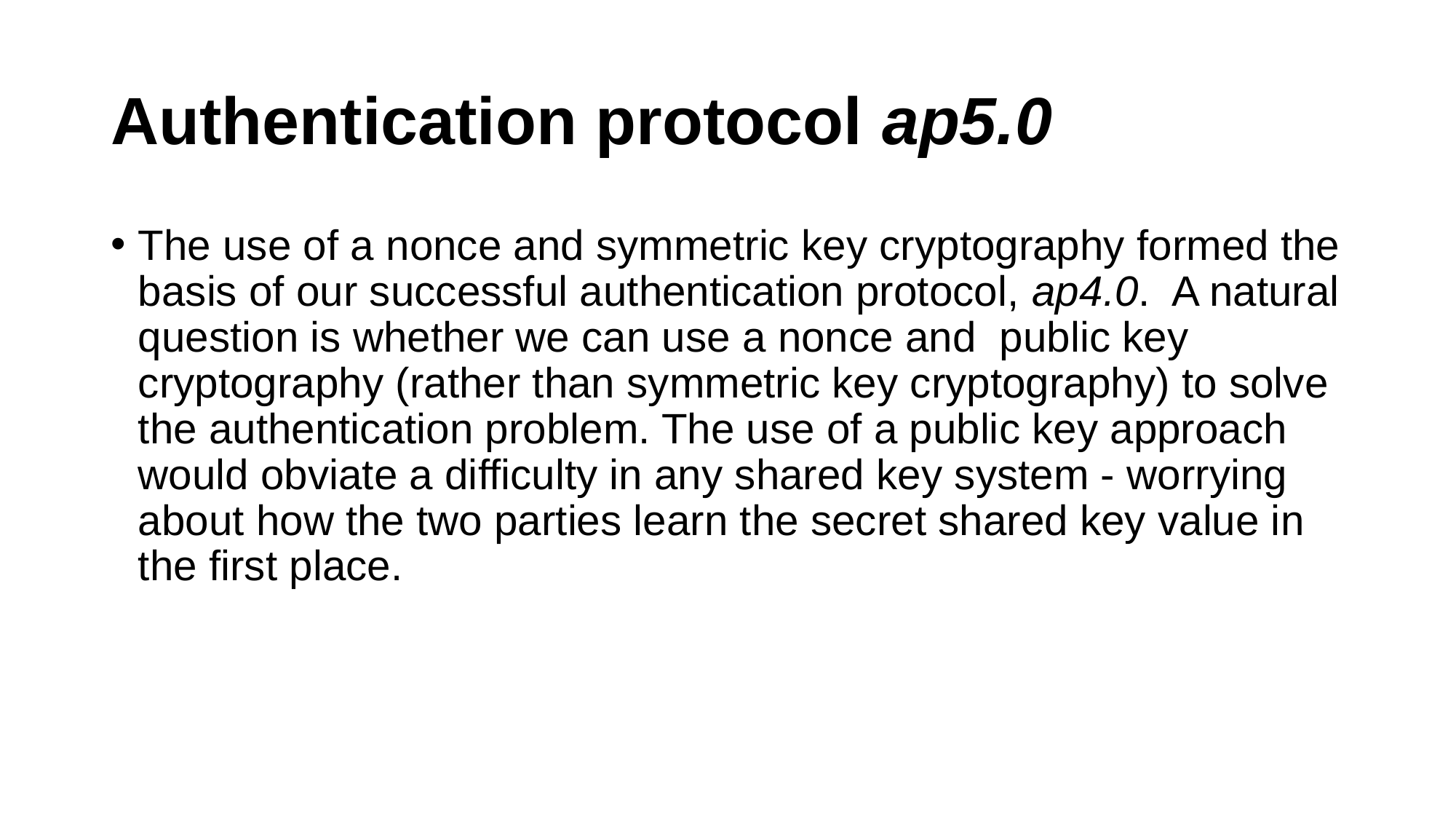

# Authentication protocol ap5.0
The use of a nonce and symmetric key cryptography formed the basis of our successful authentication protocol, ap4.0.  A natural question is whether we can use a nonce and  public key cryptography (rather than symmetric key cryptography) to solve the authentication problem. The use of a public key approach would obviate a difficulty in any shared key system - worrying about how the two parties learn the secret shared key value in the first place.